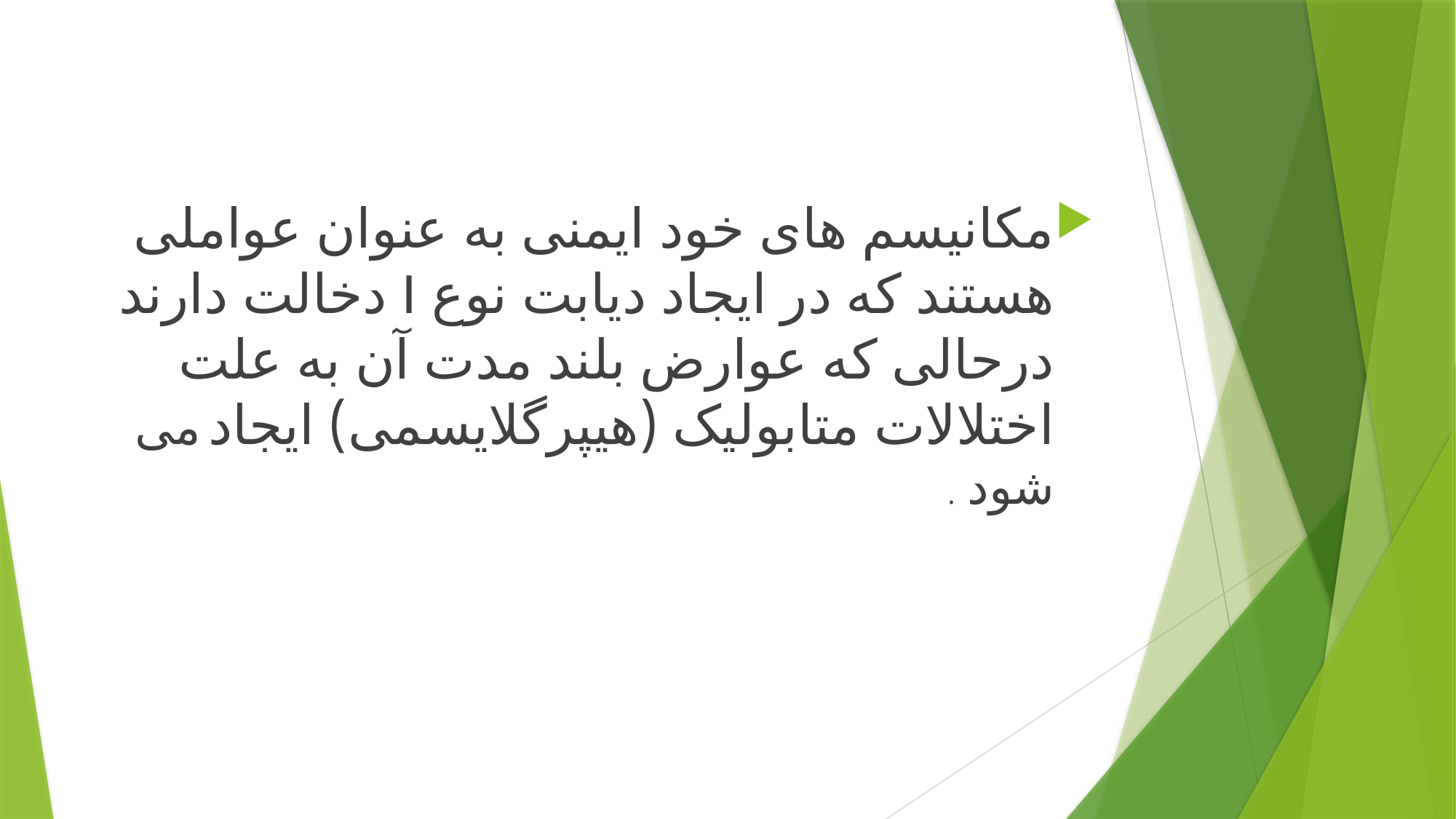

مکانیسم های خود ایمنی به عنوان عواملی هستند که در ایجاد دیابت نوع I دخالت دارند درحالی که عوارض بلند مدت آن به علت اختلالات متابولیک (هیپرگلایسمی) ایجاد می شود .